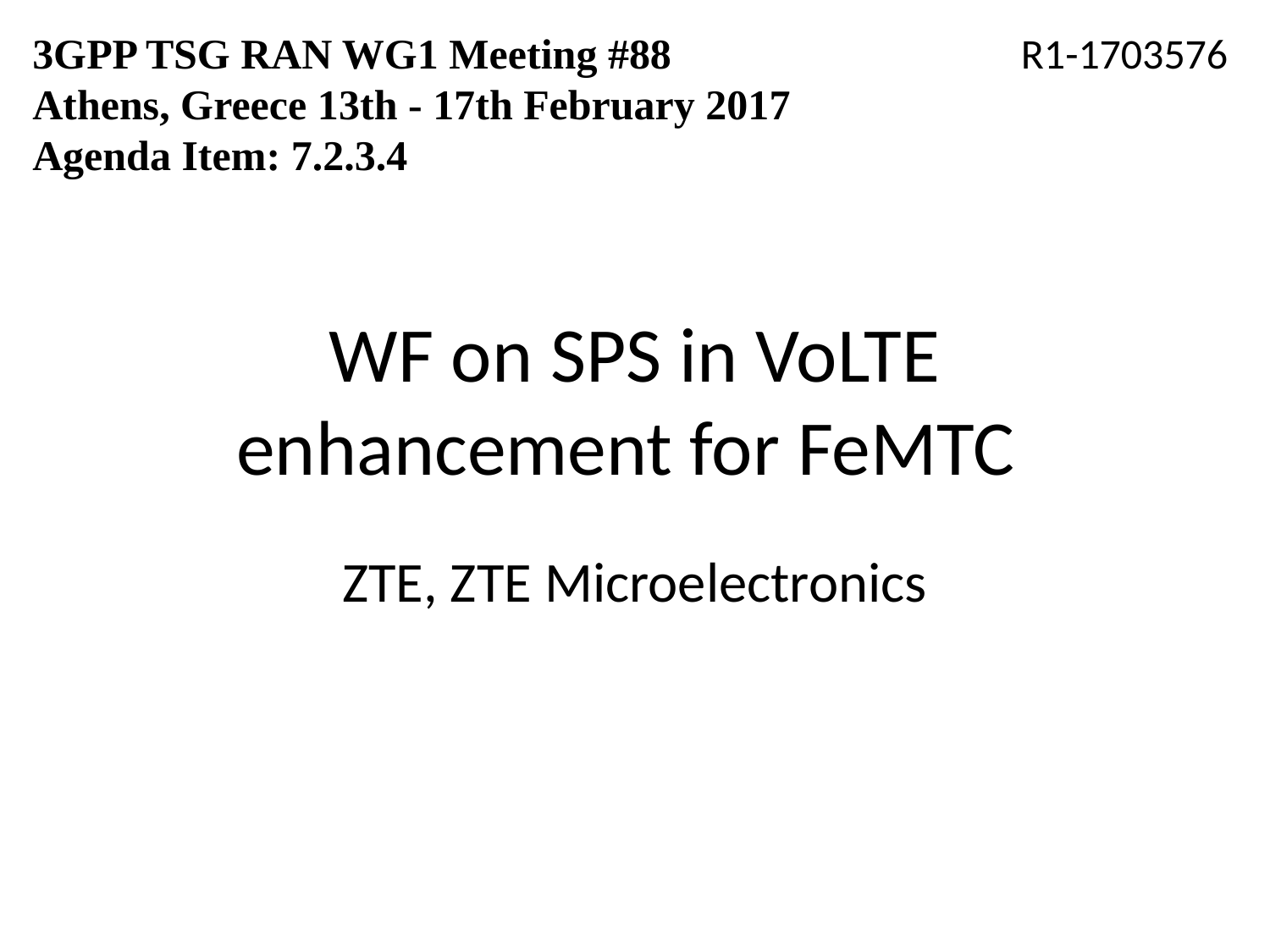

3GPP TSG RAN WG1 Meeting #88                                 R1-1703576
Athens, Greece 13th - 17th February 2017
Agenda Item: 7.2.3.4

# WF on SPS in VoLTE enhancement for FeMTC
ZTE, ZTE Microelectronics